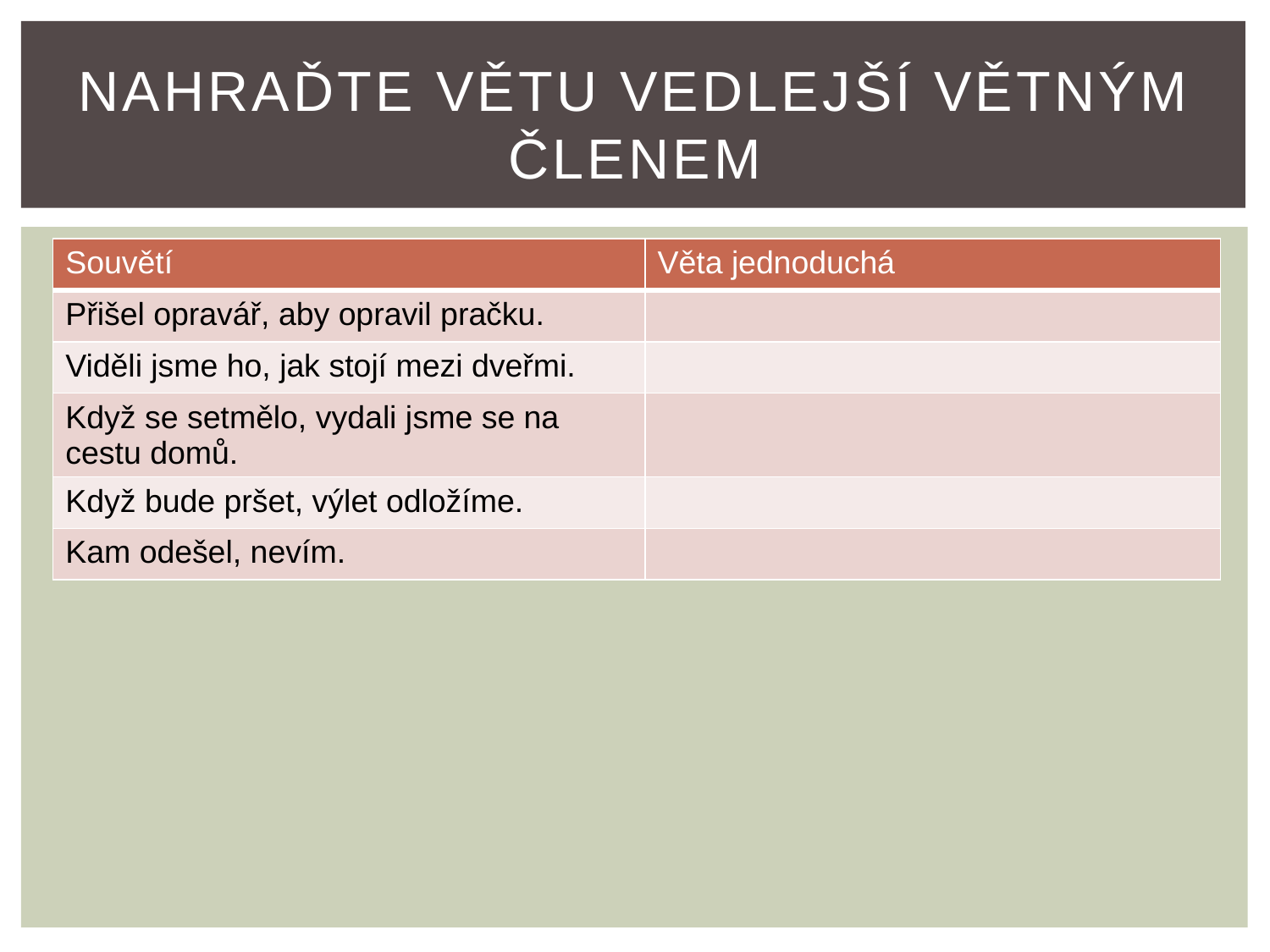

# Nahraďte větu vedlejší větným členem
| Souvětí | Věta jednoduchá |
| --- | --- |
| Přišel opravář, aby opravil pračku. |  |
| Viděli jsme ho, jak stojí mezi dveřmi. |  |
| Když se setmělo, vydali jsme se na cestu domů. |  |
| Když bude pršet, výlet odložíme. |  |
| Kam odešel, nevím. |  |